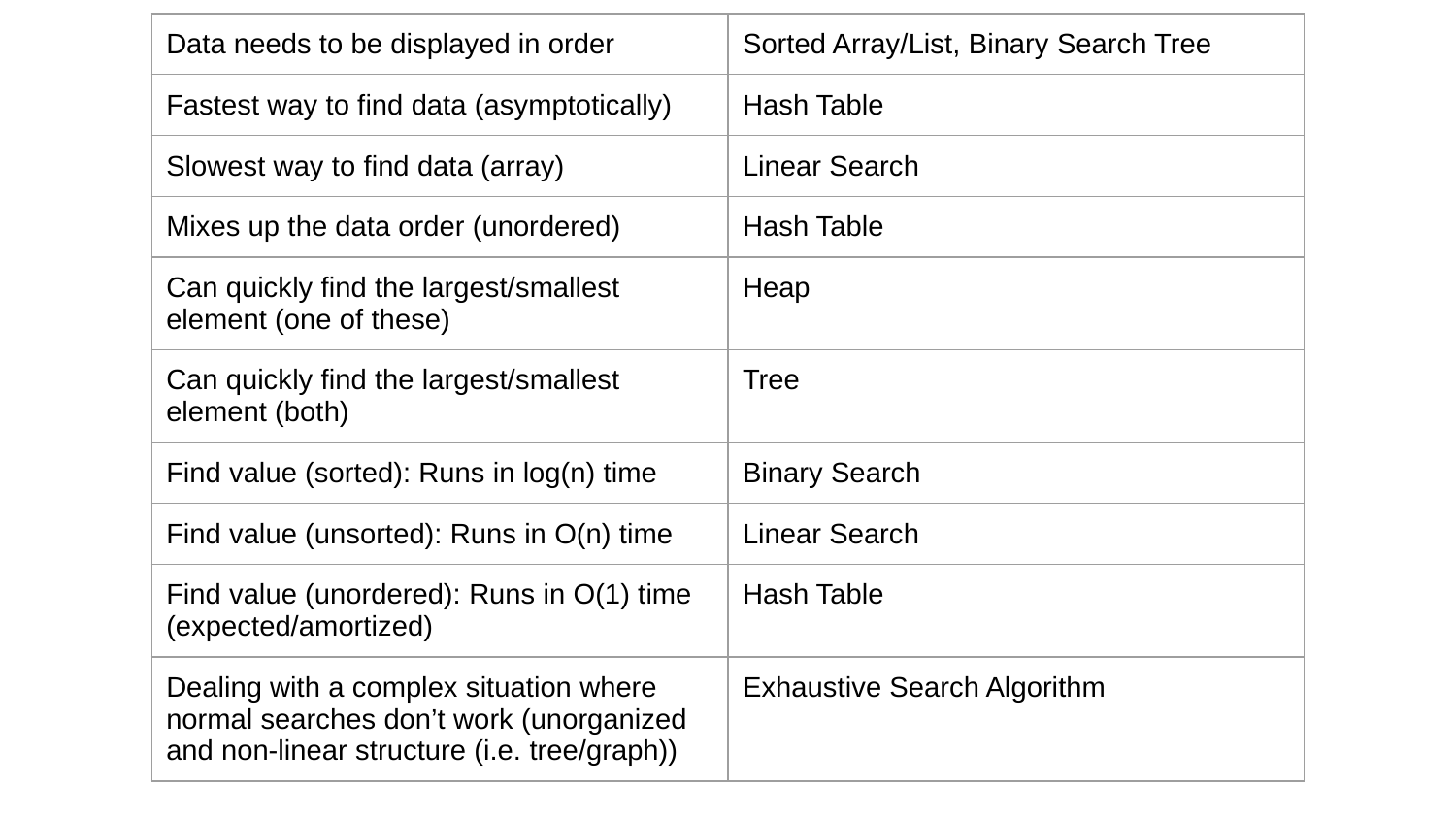

| Data needs to be displayed in order | Sorted Array/List, Binary Search Tree |
| --- | --- |
| Fastest way to find data (asymptotically) | Hash Table |
| Slowest way to find data (array) | Linear Search |
| Mixes up the data order (unordered) | Hash Table |
| Can quickly find the largest/smallest element (one of these) | Heap |
| Can quickly find the largest/smallest element (both) | Tree |
| Find value (sorted): Runs in log(n) time | Binary Search |
| Find value (unsorted): Runs in O(n) time | Linear Search |
| Find value (unordered): Runs in O(1) time (expected/amortized) | Hash Table |
| Dealing with a complex situation where normal searches don’t work (unorganized and non-linear structure (i.e. tree/graph)) | Exhaustive Search Algorithm |